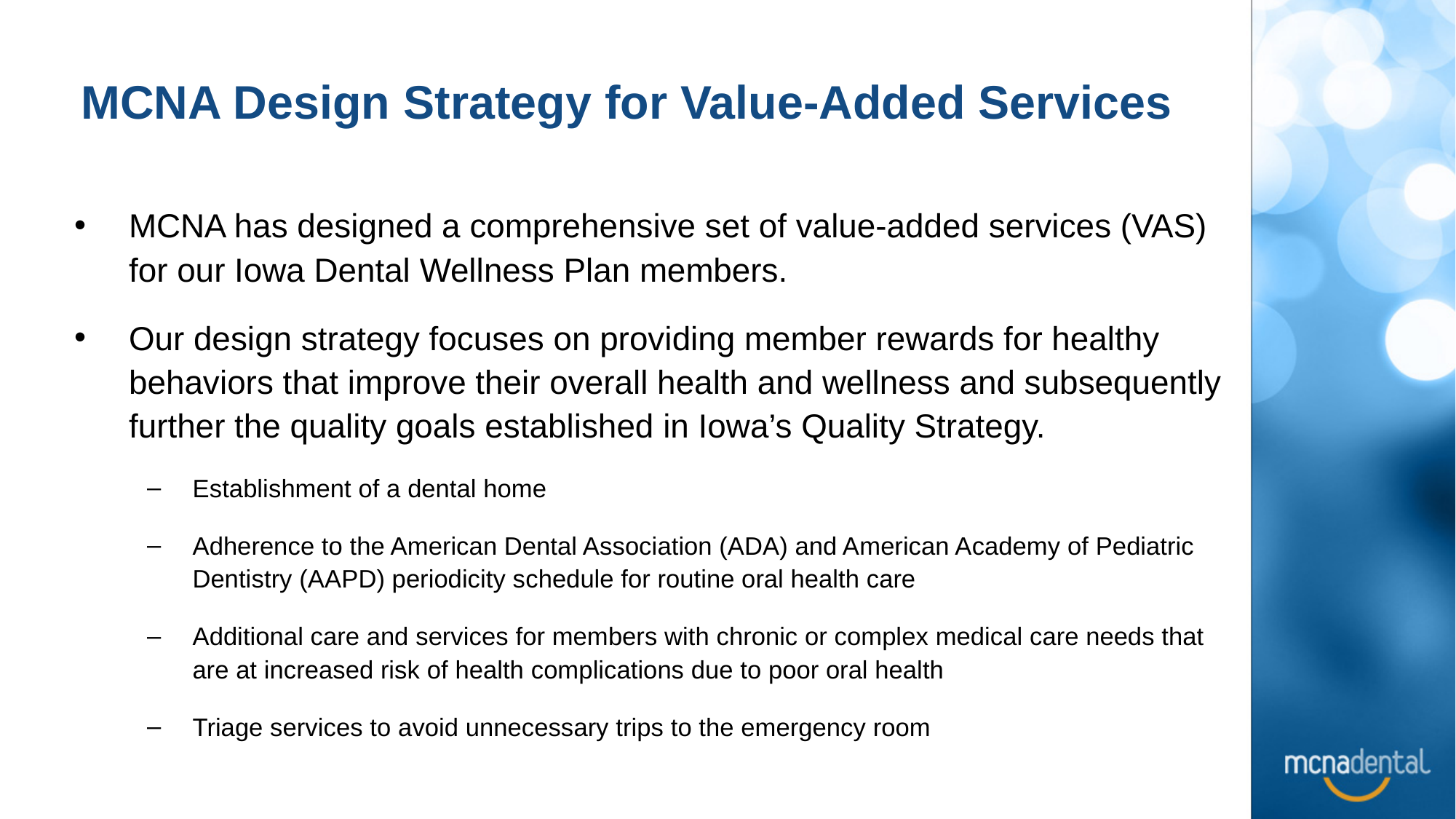

# MCNA Design Strategy for Value-Added Services
MCNA has designed a comprehensive set of value-added services (VAS) for our Iowa Dental Wellness Plan members.
Our design strategy focuses on providing member rewards for healthy behaviors that improve their overall health and wellness and subsequently further the quality goals established in Iowa’s Quality Strategy.
Establishment of a dental home
Adherence to the American Dental Association (ADA) and American Academy of Pediatric Dentistry (AAPD) periodicity schedule for routine oral health care
Additional care and services for members with chronic or complex medical care needs that are at increased risk of health complications due to poor oral health
Triage services to avoid unnecessary trips to the emergency room